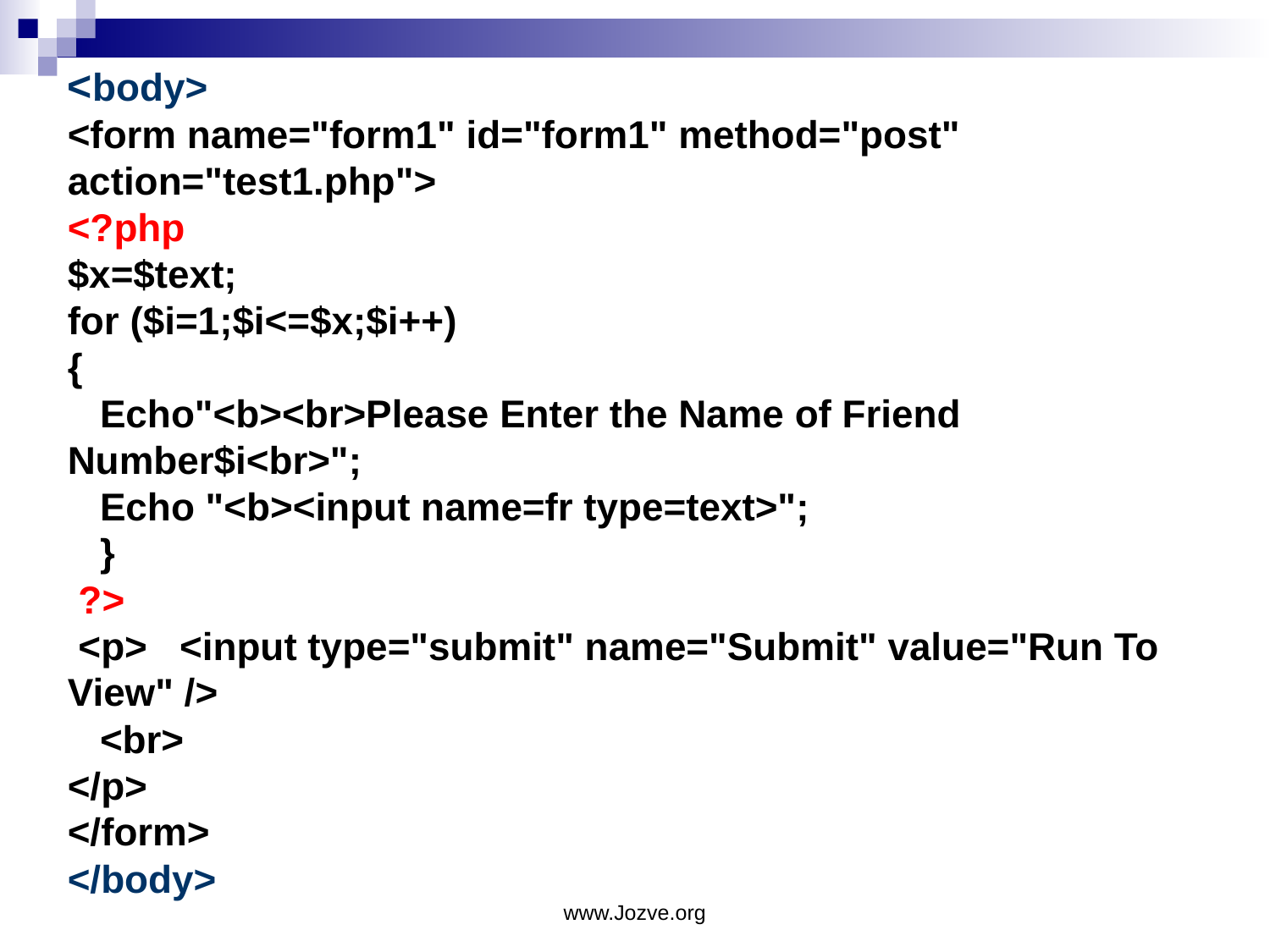

# <body> <form name="form1" id="form1" method="post" action="test1.php"> <?php $x=$text; for ($i=1;$i<=$x;$i++) { Echo"<b><br>Please Enter the Name of Friend Number$i<br>"; Echo "<b><input name=fr type=text>"; } ?> <p>   <input type="submit" name="Submit" value="Run To View" /> <br> </p> </form> </body>
www.Jozve.org